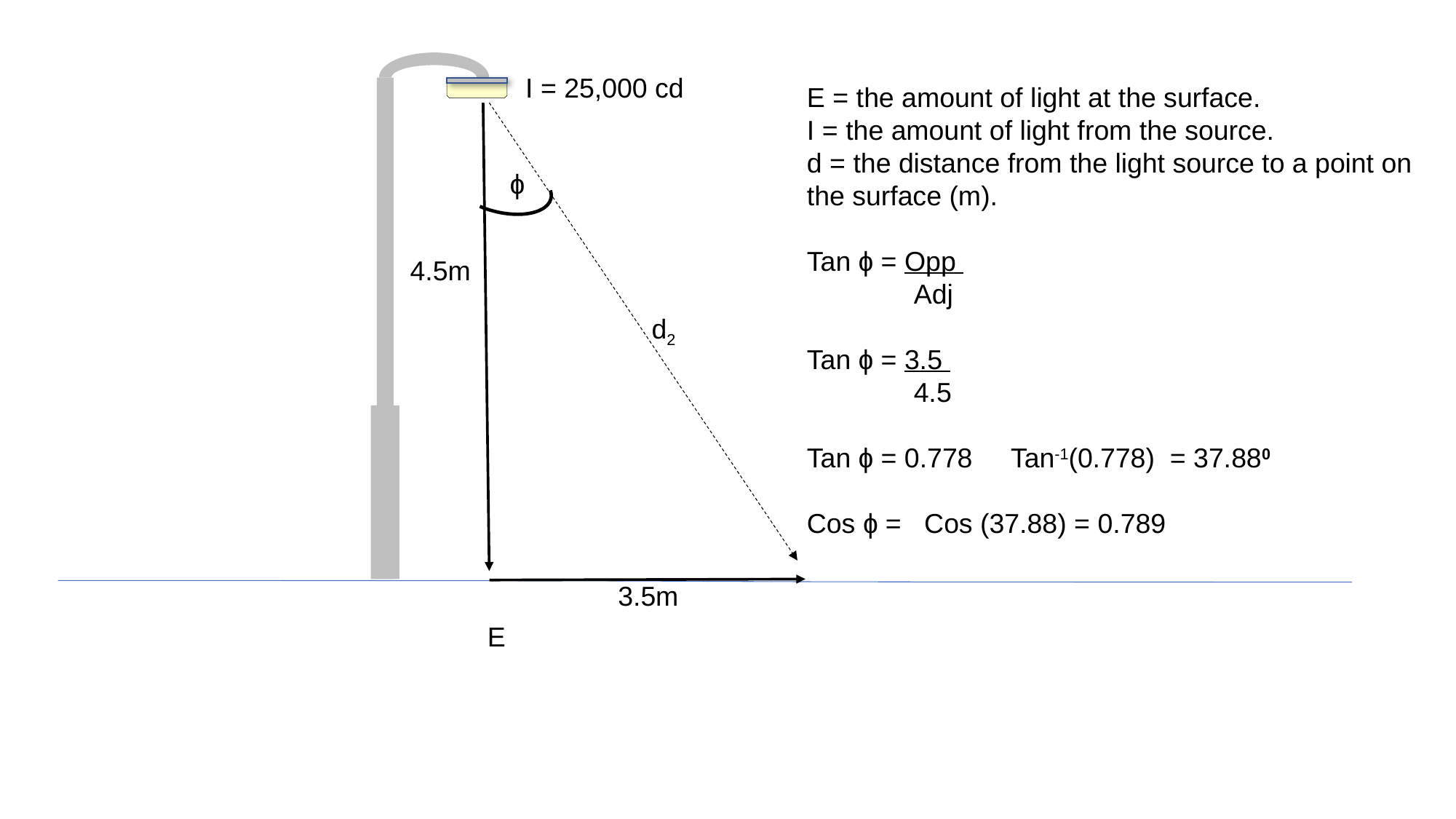

E = the amount of light at the surface.
I = the amount of light from the source.
d = the distance from the light source to a point on the surface (m).

Tan ɸ = Opp
              Adj

Tan ɸ = 3.5
              4.5

Tan ɸ = 0.778     Tan-1(0.778)  = 37.880

Cos ɸ =   Cos (37.88) = 0.789

            4.5m
            I = 25,000 cd

ɸ
            d2
            3.5m
            E